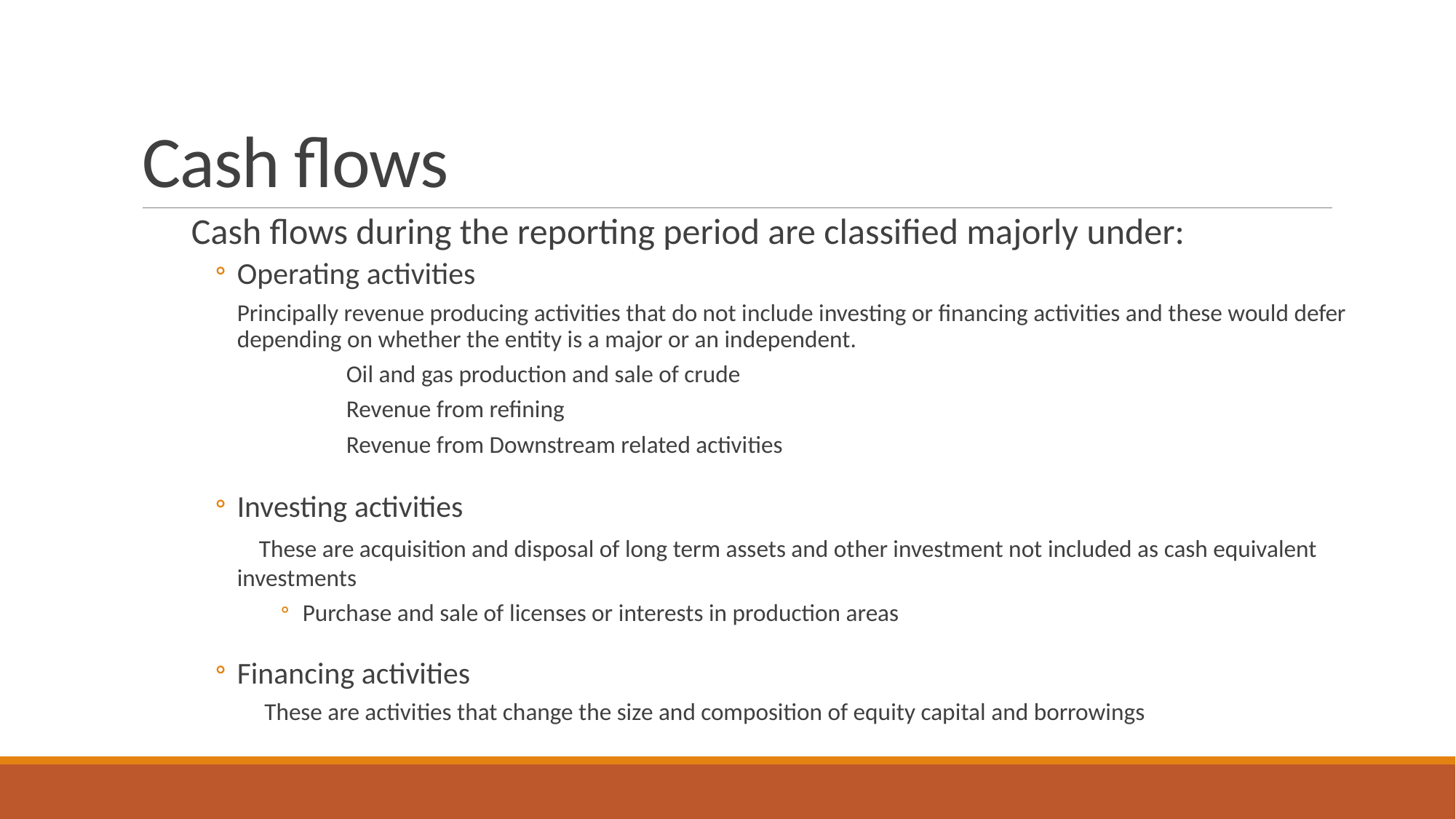

# Cash flows
Cash flows during the reporting period are classified majorly under:
Operating activities
Principally revenue producing activities that do not include investing or financing activities and these would defer depending on whether the entity is a major or an independent.
	Oil and gas production and sale of crude
	Revenue from refining
	Revenue from Downstream related activities

Investing activities
    These are acquisition and disposal of long term assets and other investment not included as cash equivalent investments
Purchase and sale of licenses or interests in production areas

Financing activities
     These are activities that change the size and composition of equity capital and borrowings